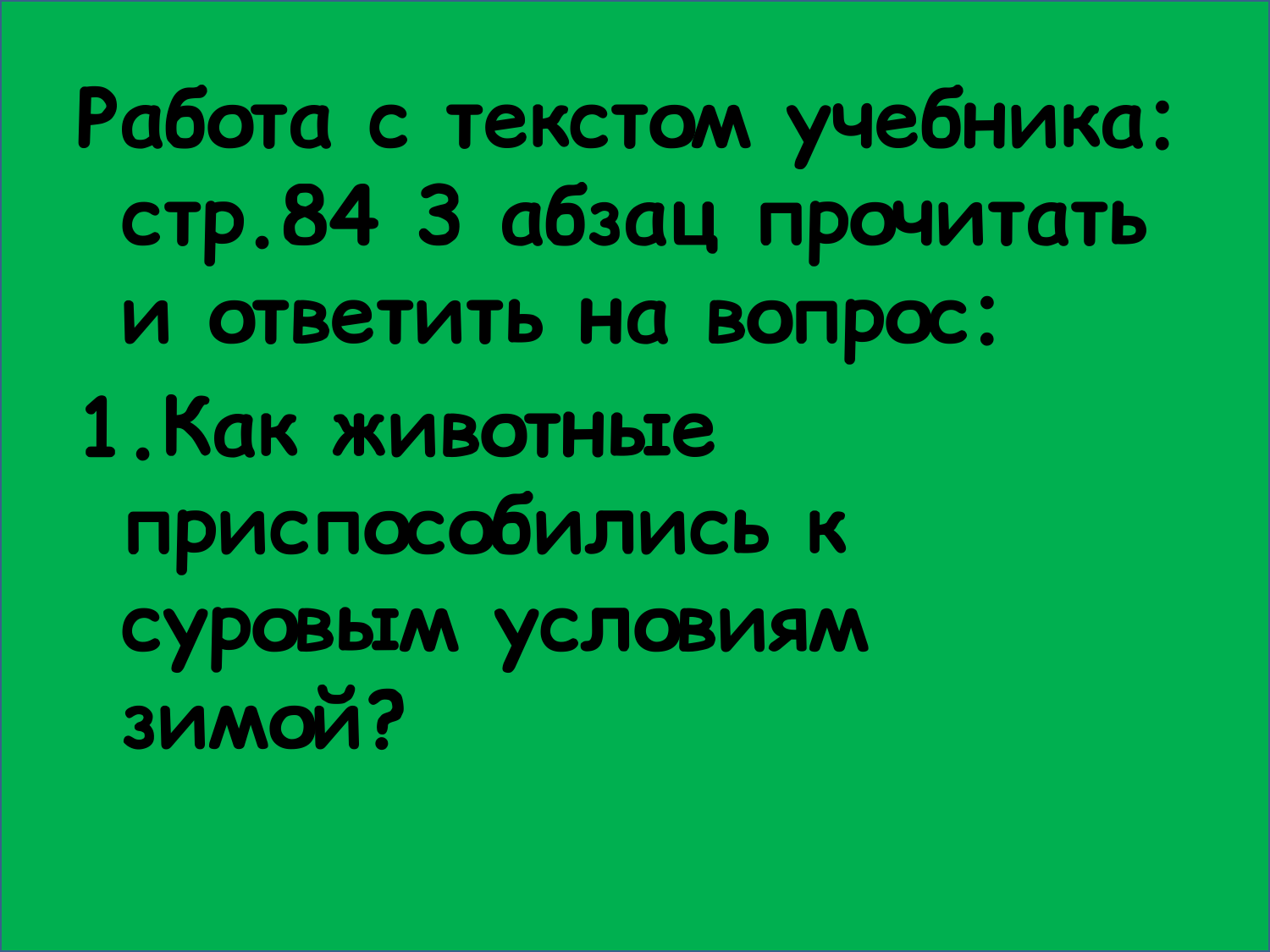

Работа с текстом учебника: стр.84 3 абзац прочитать и ответить на вопрос:
1.Как животные приспособились к суровым условиям зимой?